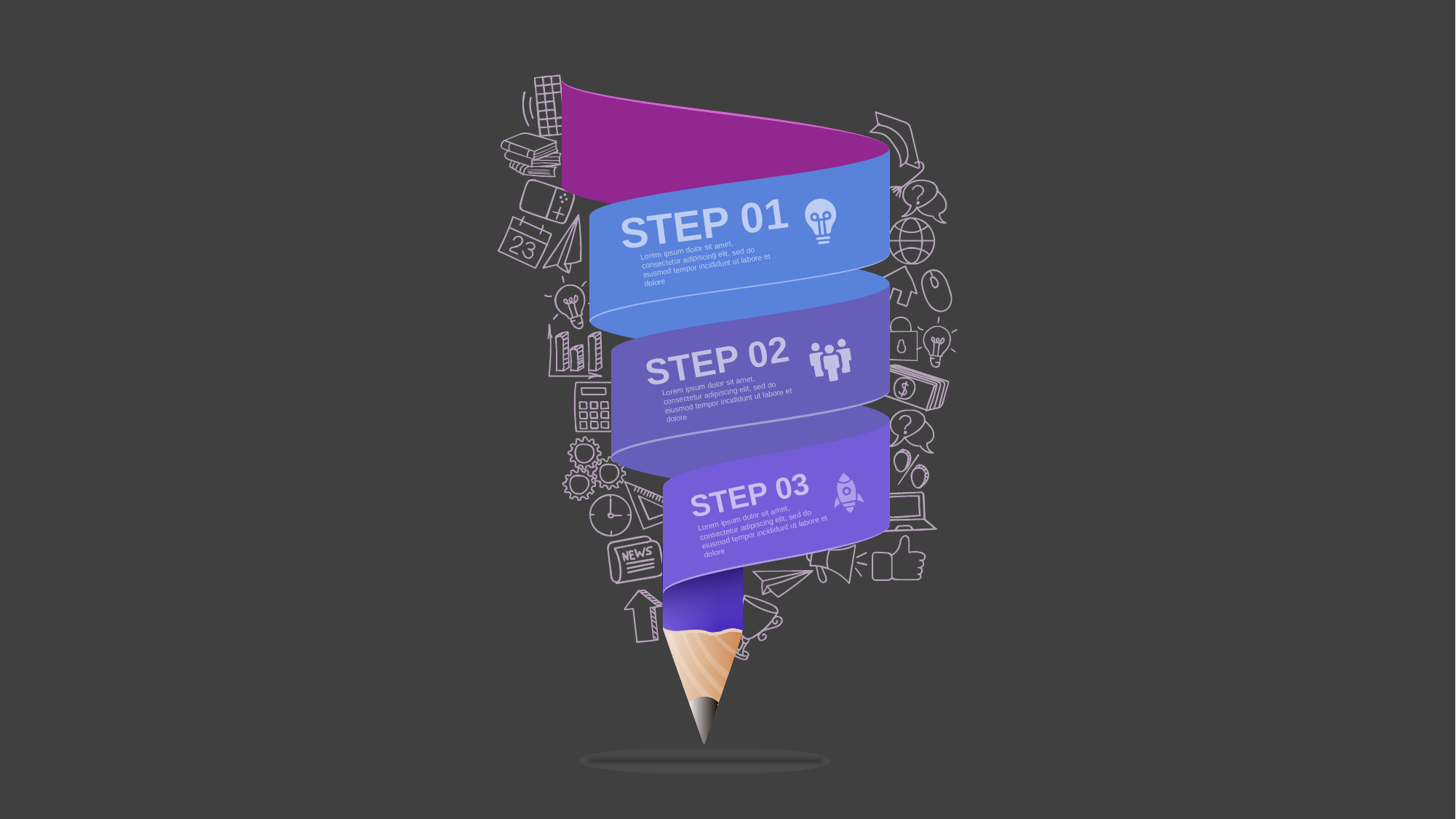

STEP 01
Lorem ipsum dolor sit amet, consectetur adipiscing elit, sed do eiusmod tempor incididunt ut labore et dolore

STEP 02
Lorem ipsum dolor sit amet, consectetur adipiscing elit, sed do eiusmod tempor incididunt ut labore et dolore

STEP 03
Lorem ipsum dolor sit amet, consectetur adipiscing elit, sed do eiusmod tempor incididunt ut labore et dolore